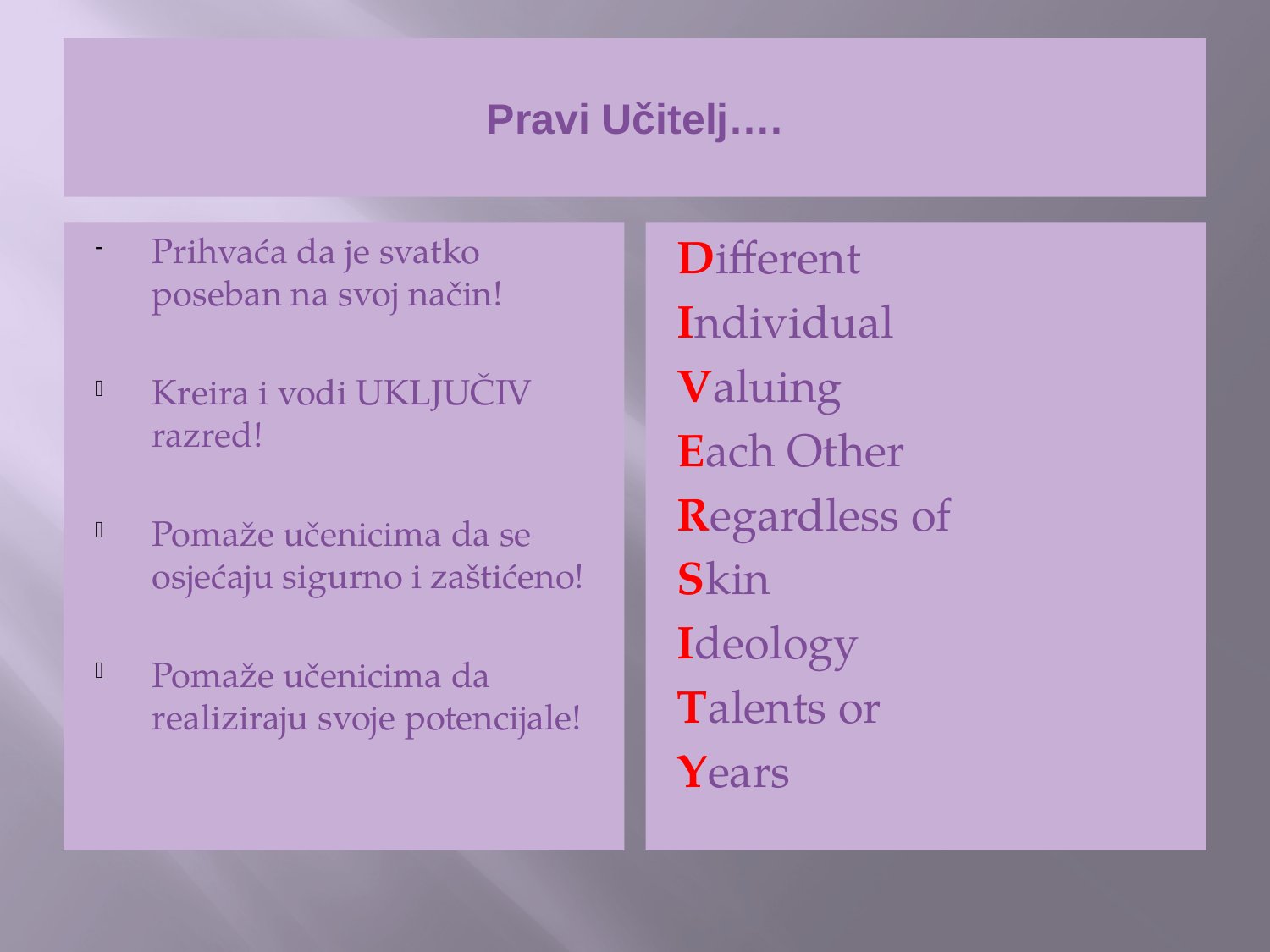

# Pravi Učitelj….
Prihvaća da je svatko poseban na svoj način!

Kreira i vodi UKLJUČIV razred!

Pomaže učenicima da se osjećaju sigurno i zaštićeno!

Pomaže učenicima da realiziraju svoje potencijale!
Different
Individual
Valuing
Each Other
Regardless of
Skin
Ideology
Talents or
Years